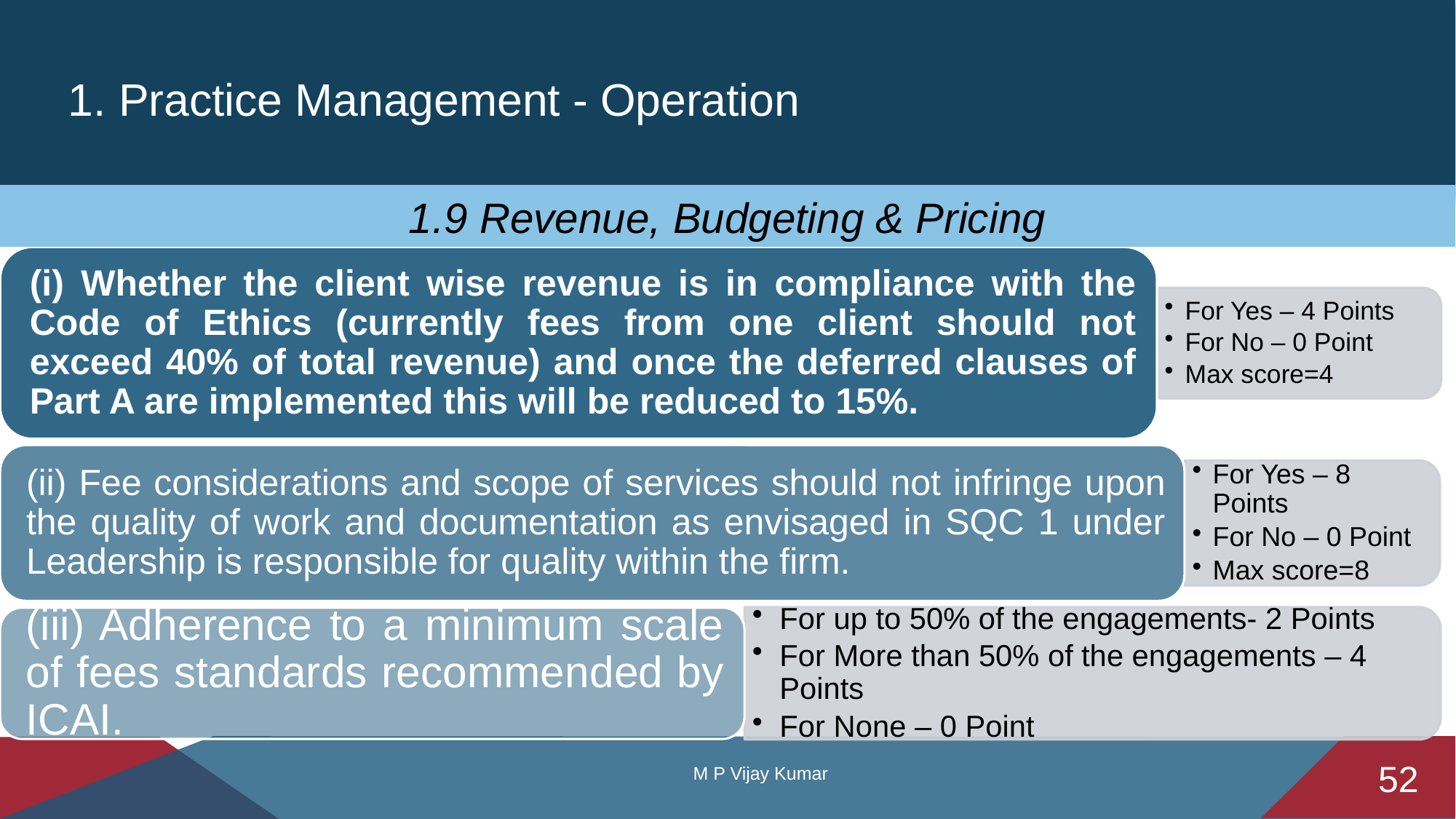

1. Practice Management - Operation
1.9 Revenue, Budgeting & Pricing
For Yes – 4 Points
For No – 0 Point
Max score=4
(i) Whether the client wise revenue is in compliance with the Code of Ethics (currently fees from one client should not exceed 40% of total revenue) and once the deferred clauses of Part A are implemented this will be reduced to 15%.
For Yes – 8 Points
For No – 0 Point
Max score=8
(ii) Fee considerations and scope of services should not infringe upon the quality of work and documentation as envisaged in SQC 1 under Leadership is responsible for quality within the firm.
For up to 50% of the engagements- 2 Points
For More than 50% of the engagements – 4 Points
For None – 0 Point
(iii) Adherence to a minimum scale of fees standards recommended by ICAI.